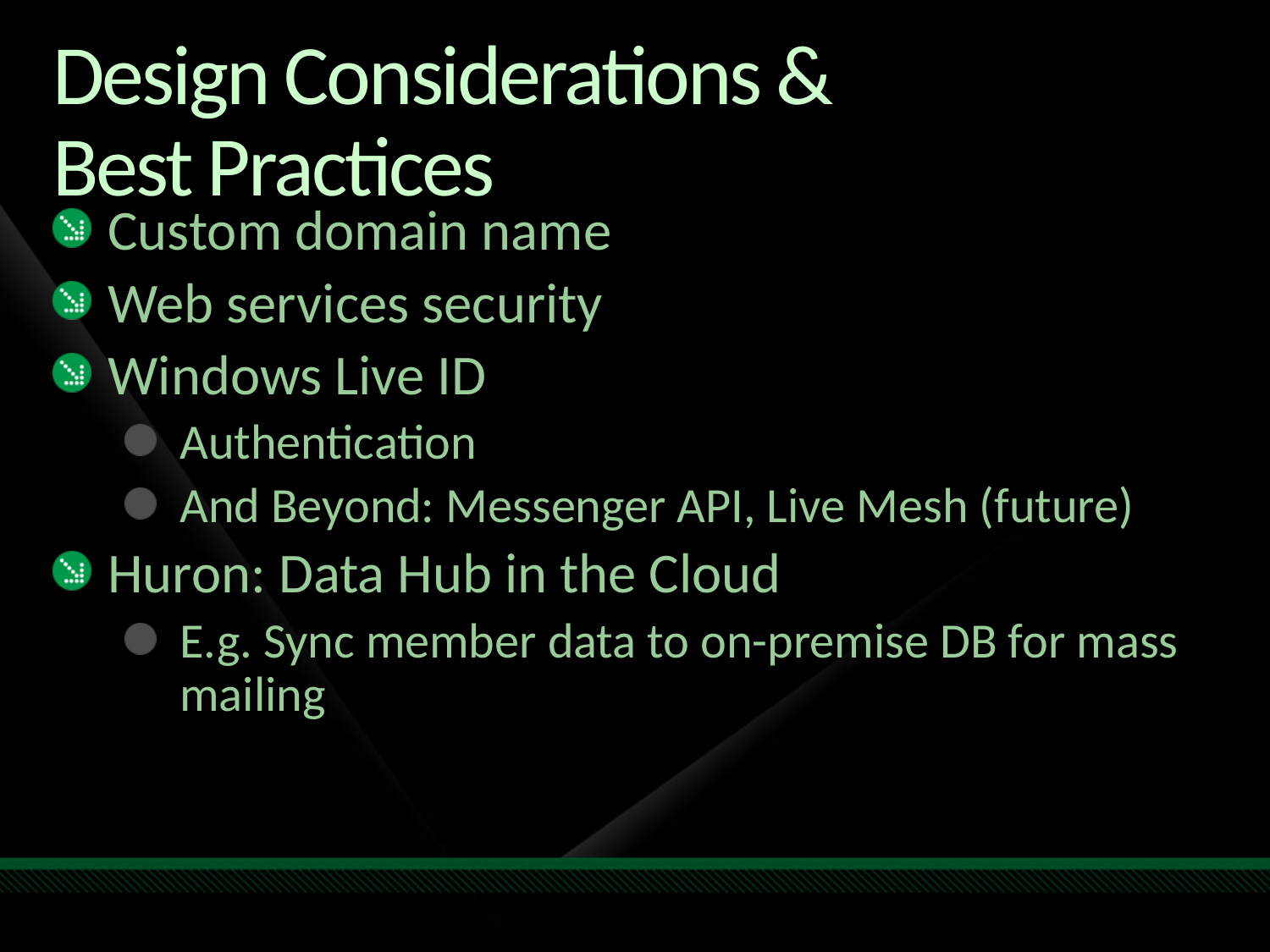

# Design Considerations & Best Practices
Custom domain name
Web services security
Windows Live ID
Authentication
And Beyond: Messenger API, Live Mesh (future)
Huron: Data Hub in the Cloud
E.g. Sync member data to on-premise DB for mass mailing